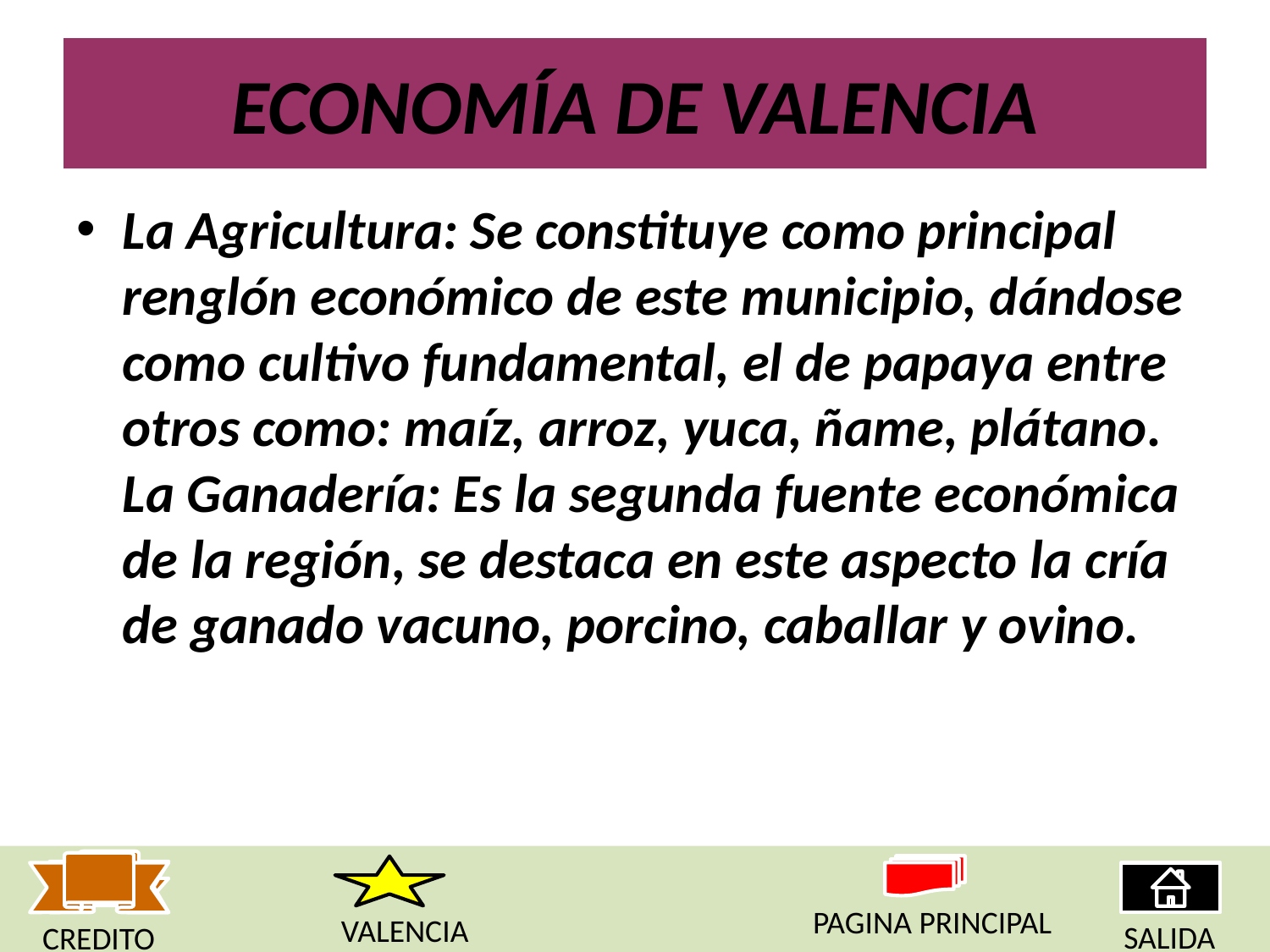

# ECONOMÍA DE VALENCIA
La Agricultura: Se constituye como principal renglón económico de este municipio, dándose como cultivo fundamental, el de papaya entre otros como: maíz, arroz, yuca, ñame, plátano.
La Ganadería: Es la segunda fuente económica de la región, se destaca en este aspecto la cría de ganado vacuno, porcino, caballar y ovino.

PAGINA PRINCIPAL
VALENCIA
SALIDA
CREDITO